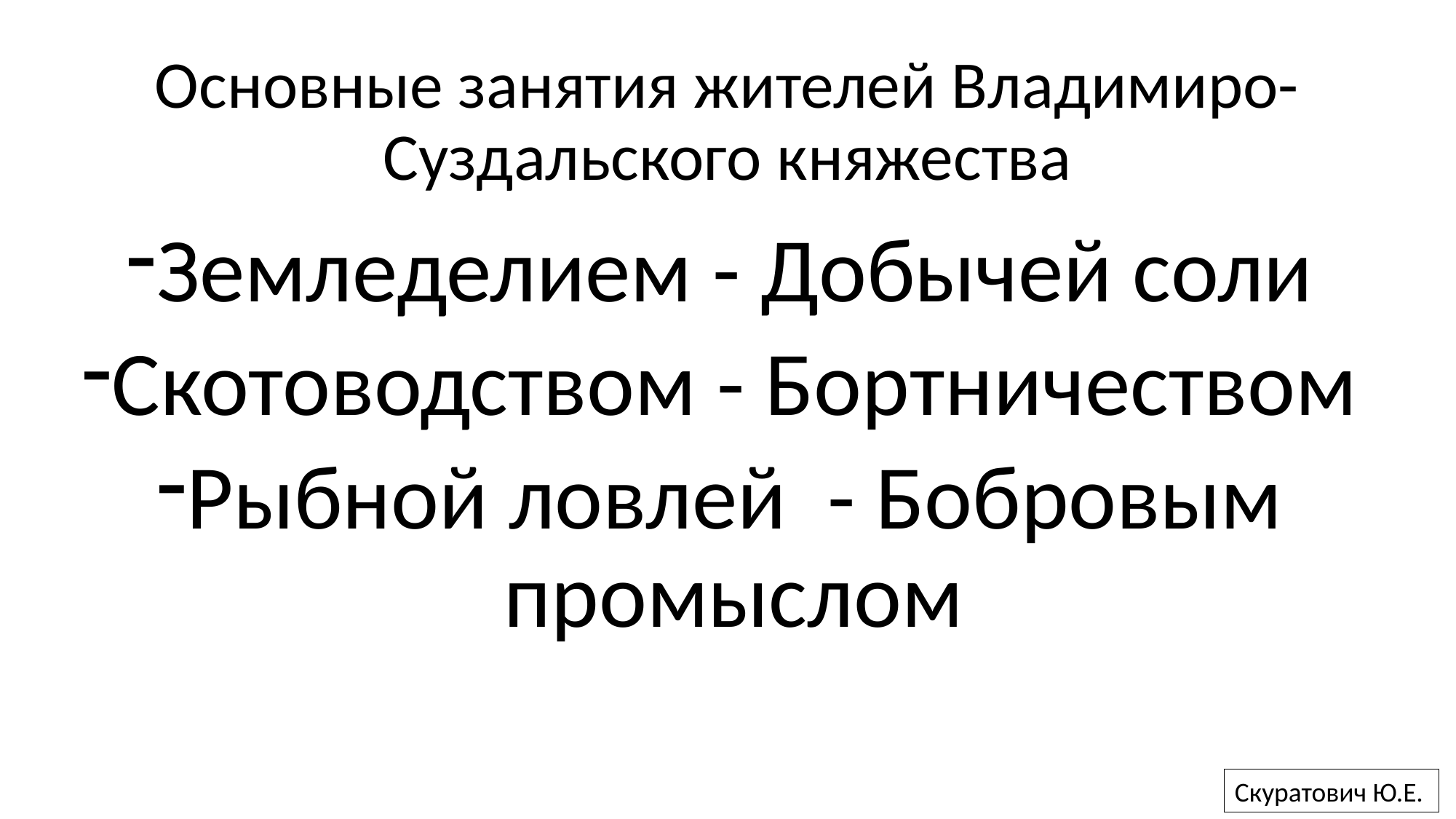

# Основные занятия жителей Владимиро-Суздальского княжества
Земледелием - Добычей соли
Скотоводством - Бортничеством
Рыбной ловлей  - Бобровым промыслом

Скуратович Ю.Е.